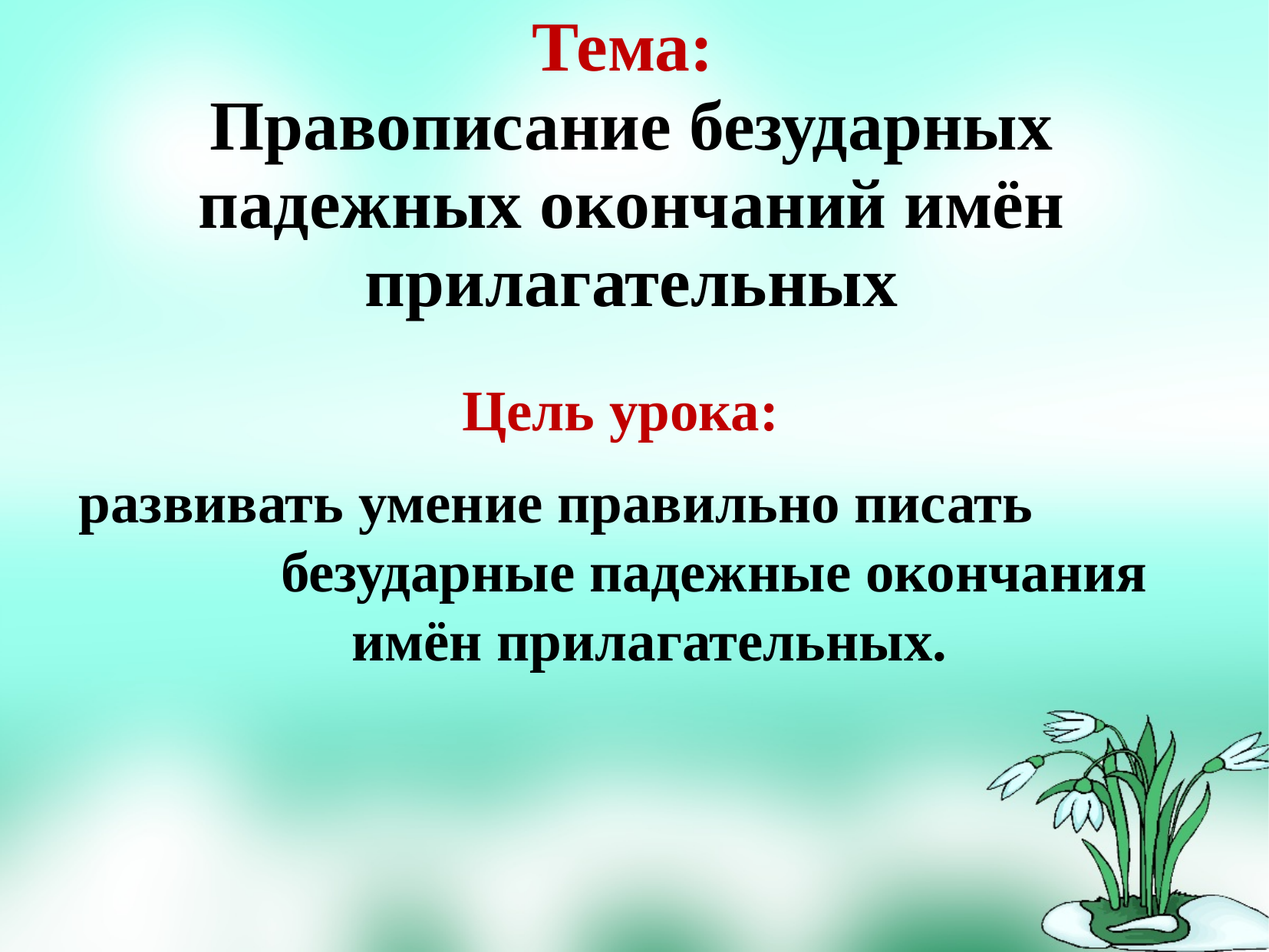

# Тема: Правописание безударных падежных окончаний имён прилагательных

Цель урока:
 развивать умение правильно писать                     безударные падежные окончания имён прилагательных.